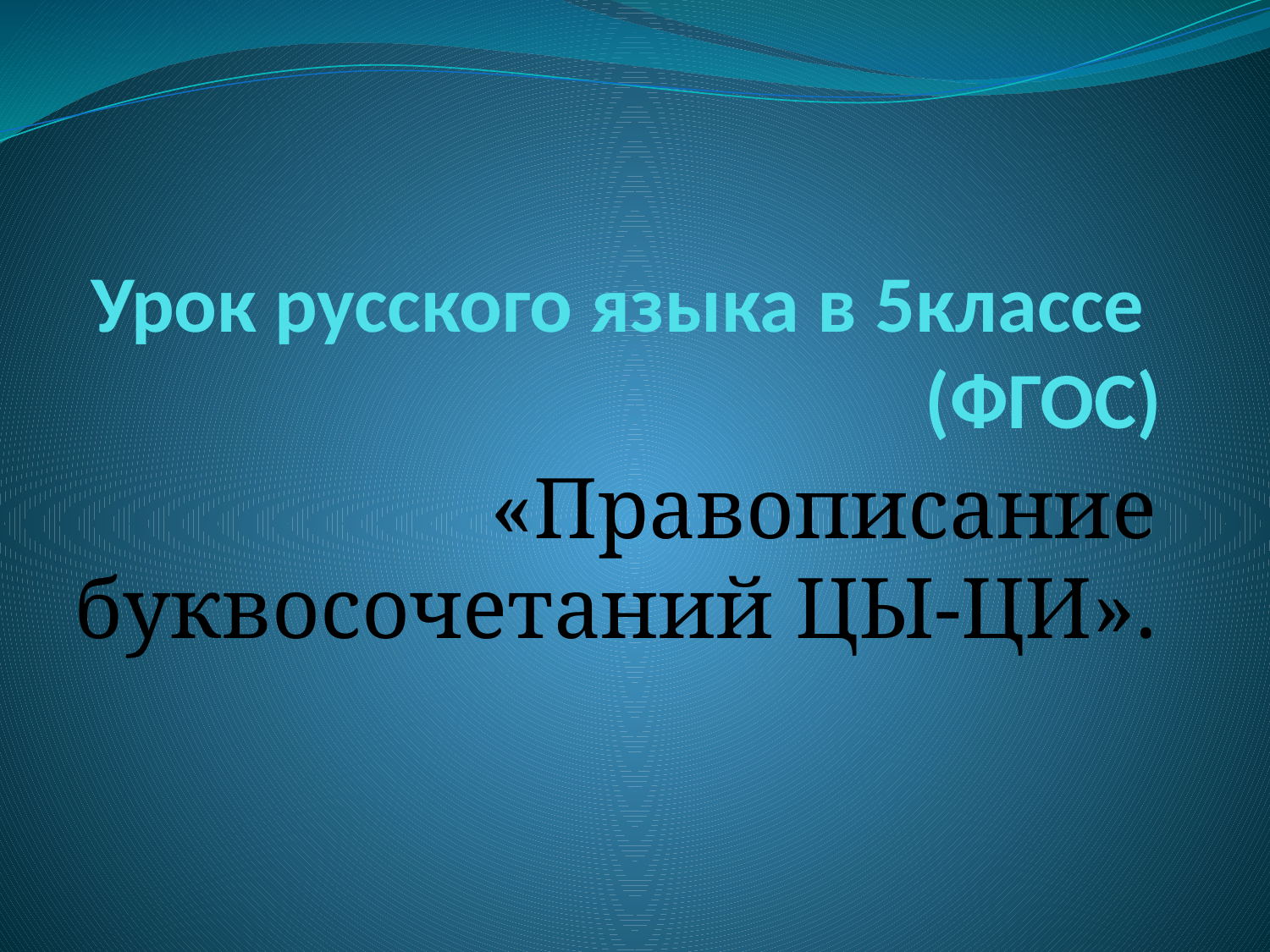

# Урок русского языка в 5классе (ФГОС)
«Правописание буквосочетаний ЦЫ-ЦИ».